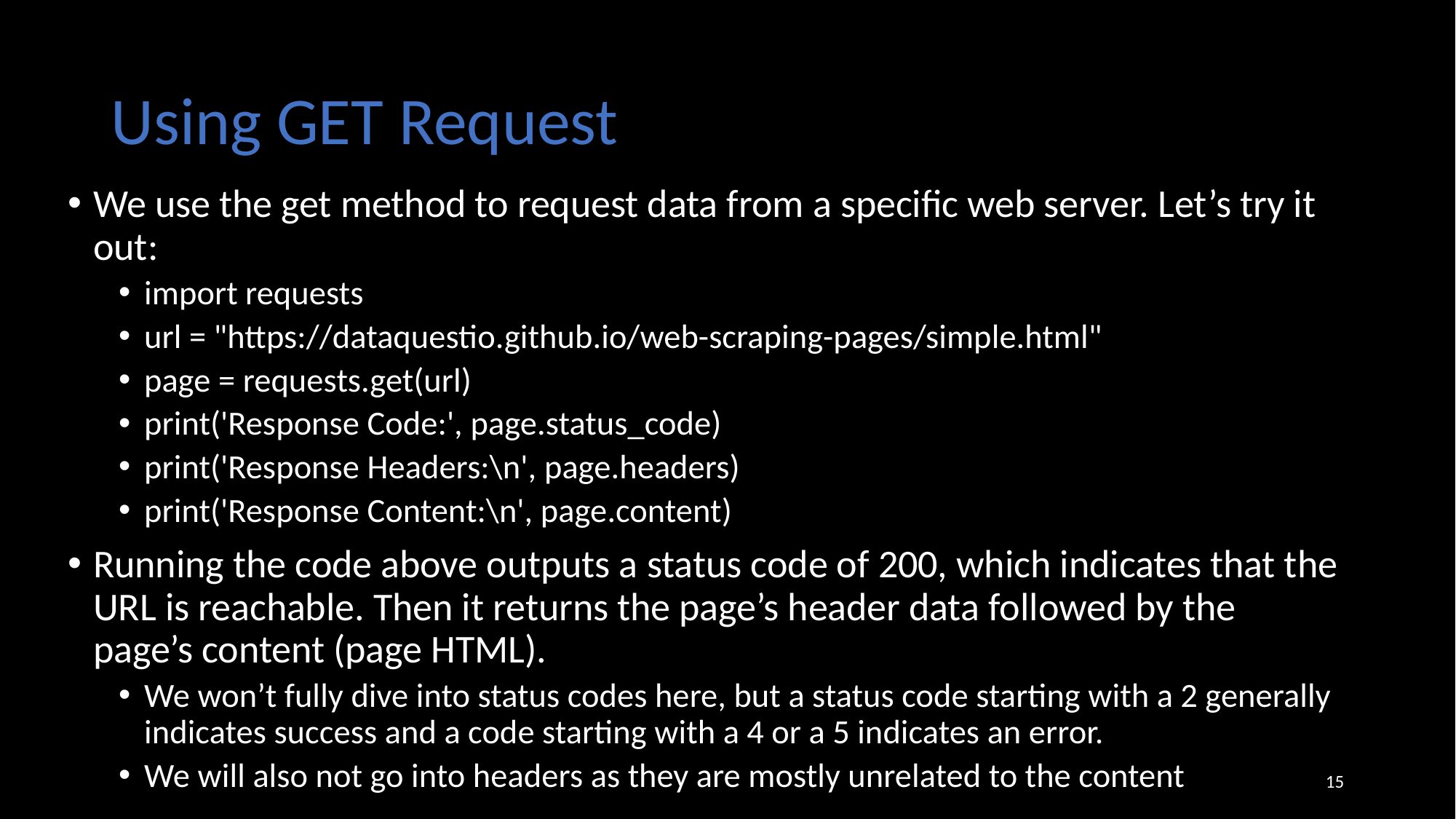

# Using GET Request
We use the get method to request data from a specific web server. Let’s try it out:
import requests
url = "https://dataquestio.github.io/web-scraping-pages/simple.html"
page = requests.get(url)
print('Response Code:', page.status_code)
print('Response Headers:\n', page.headers)
print('Response Content:\n', page.content)
Running the code above outputs a status code of 200, which indicates that the URL is reachable. Then it returns the page’s header data followed by the page’s content (page HTML).
We won’t fully dive into status codes here, but a status code starting with a 2 generally indicates success and a code starting with a 4 or a 5 indicates an error.
We will also not go into headers as they are mostly unrelated to the content

15